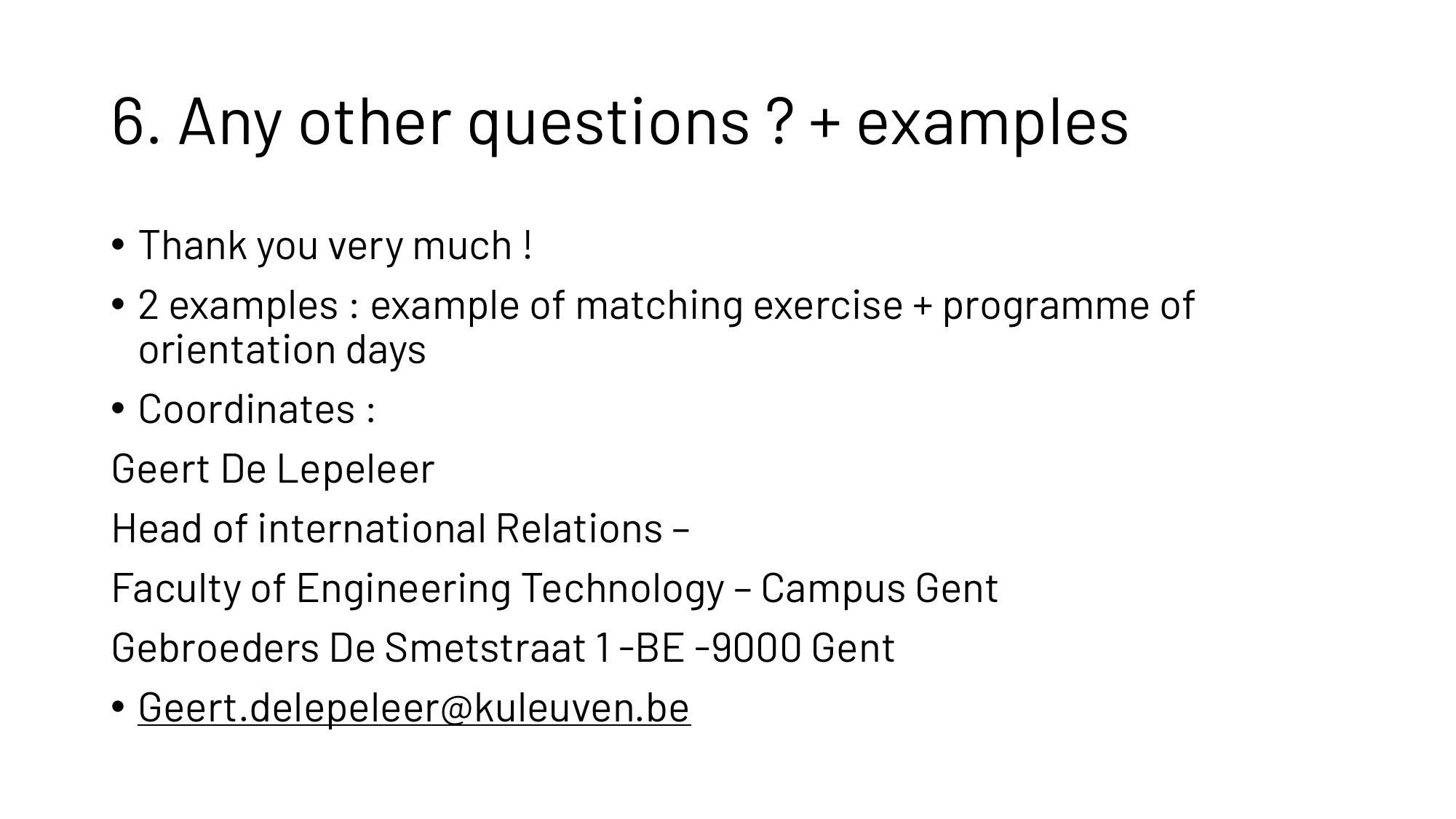

# 6. Any other questions ? + examples
Thank you very much !
2 examples : example of matching exercise + programme of orientation days
Coordinates :
Geert De Lepeleer
Head of international Relations –
Faculty of Engineering Technology – Campus Gent
Gebroeders De Smetstraat 1 -BE -9000 Gent
Geert.delepeleer@kuleuven.be